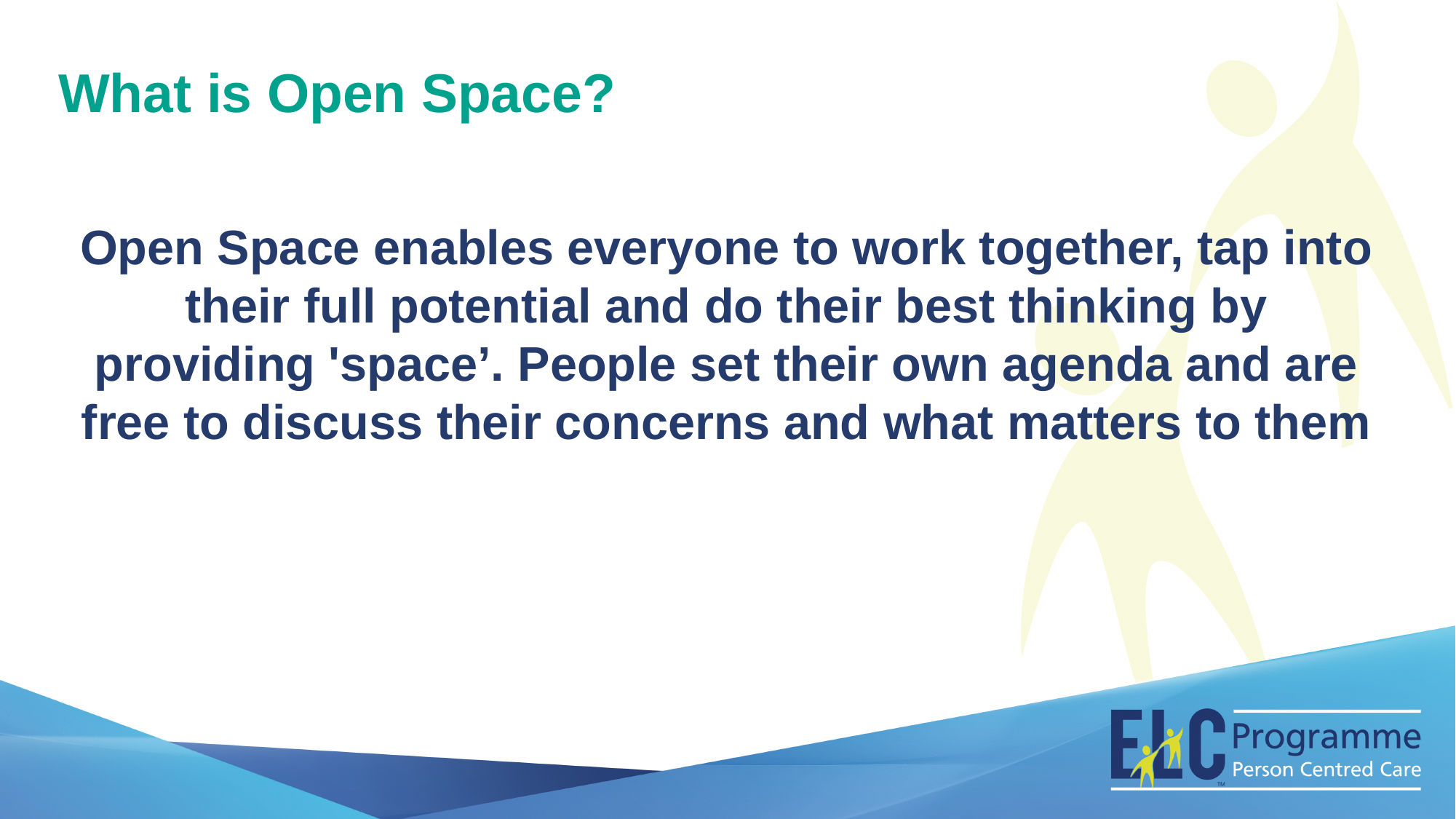

What is Open Space?

Open Space enables everyone to work together, tap into their full potential and do their best thinking by providing 'space’. People set their own agenda and are free to discuss their concerns and what matters to them